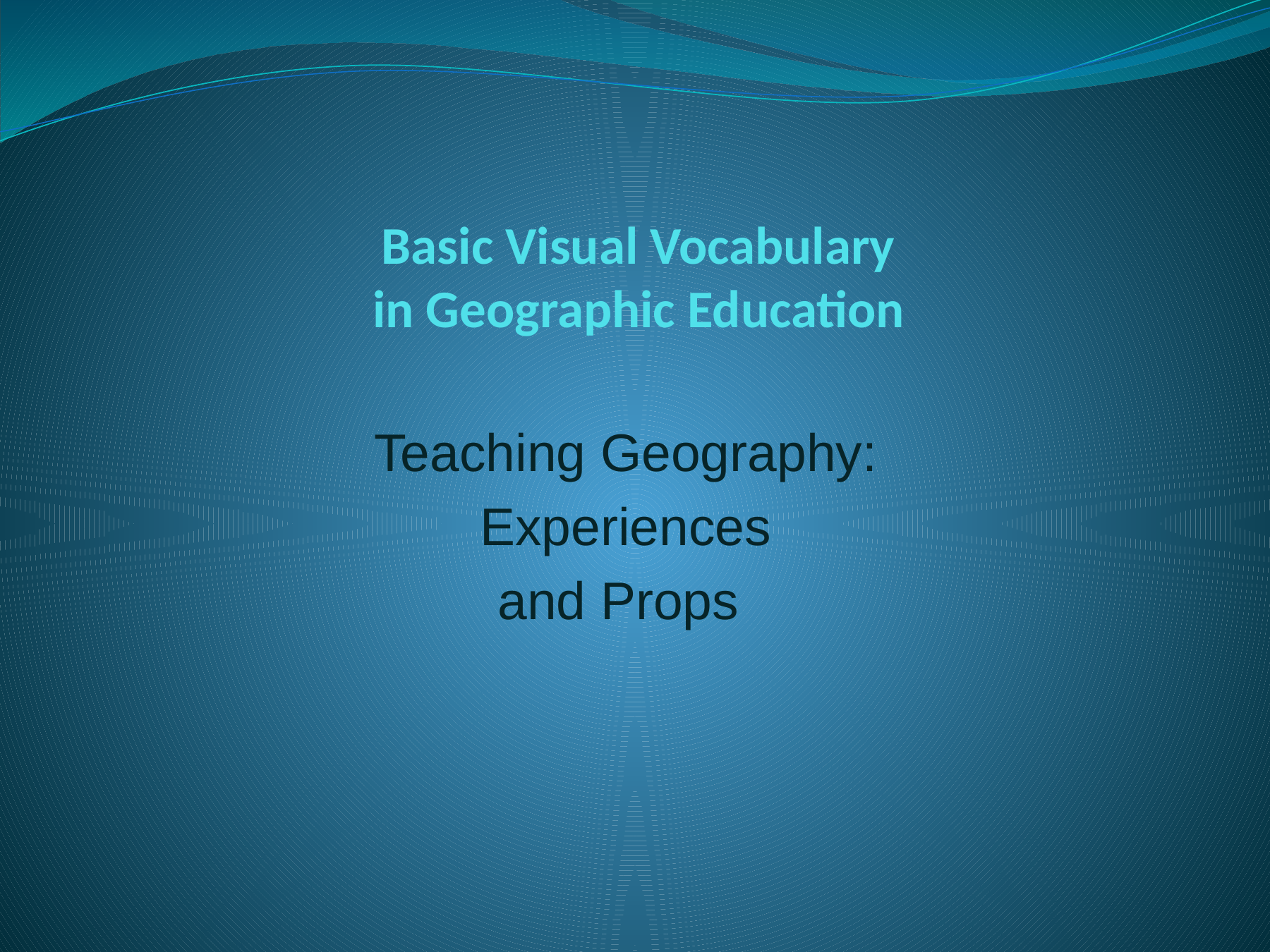

# Basic Visual Vocabulary in Geographic Education
Teaching Geography:
Experiences
and Props